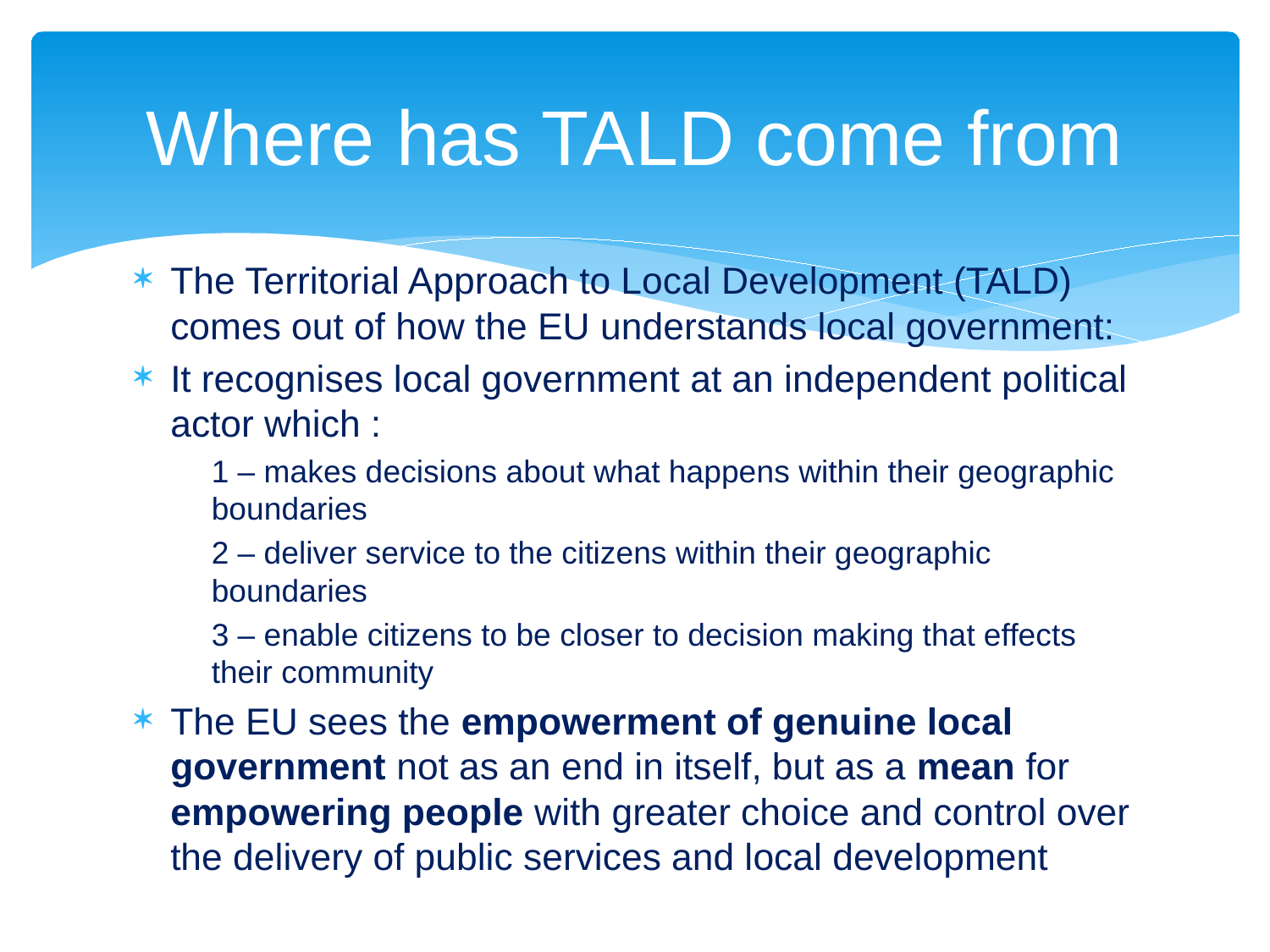

# Where has TALD come from
The Territorial Approach to Local Development (TALD) comes out of how the EU understands local government:
It recognises local government at an independent political actor which :
1 – makes decisions about what happens within their geographic boundaries
2 – deliver service to the citizens within their geographic boundaries
3 – enable citizens to be closer to decision making that effects their community
The EU sees the empowerment of genuine local government not as an end in itself, but as a mean for empowering people with greater choice and control over the delivery of public services and local development